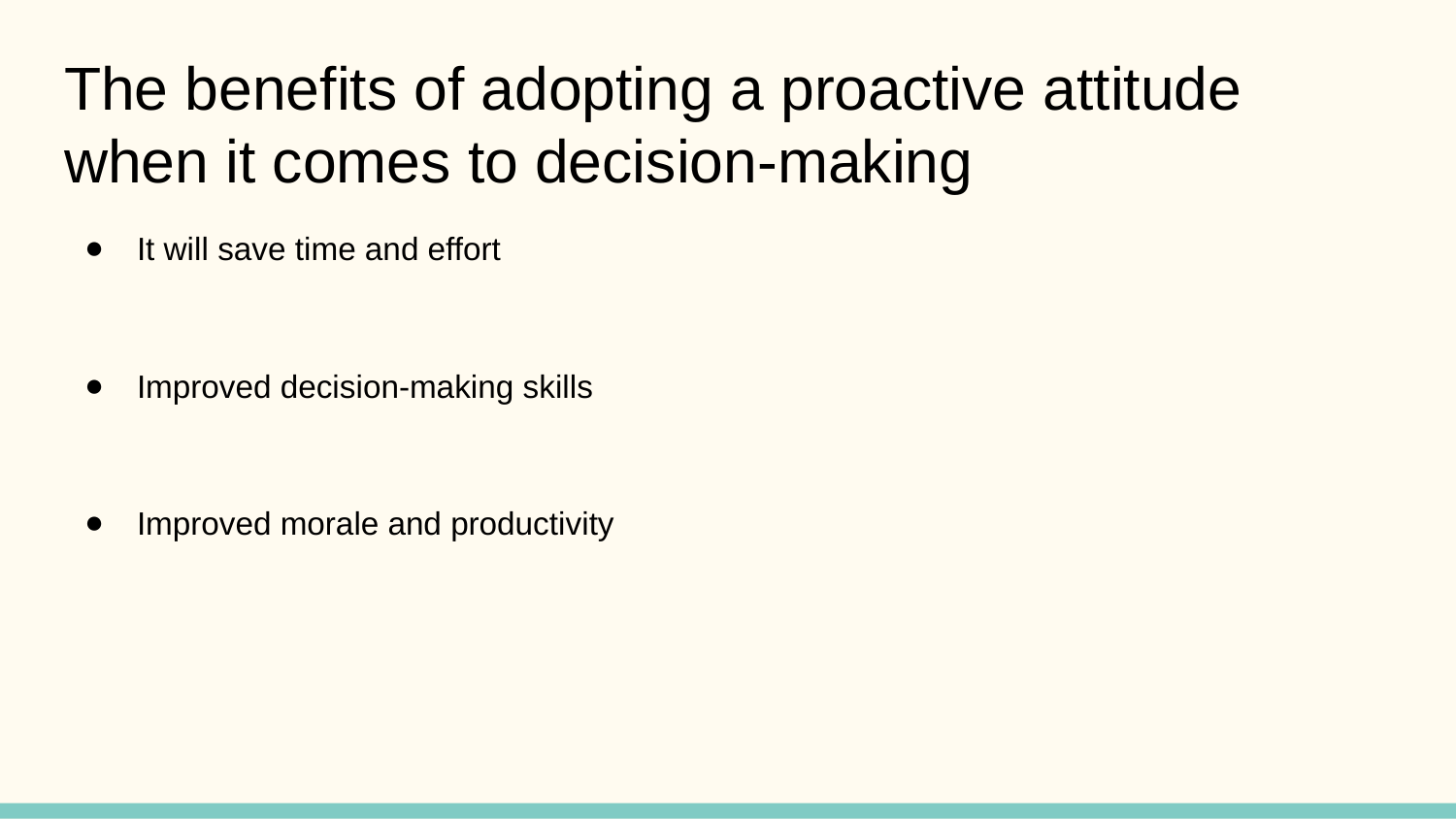

# The benefits of adopting a proactive attitude when it comes to decision-making
It will save time and effort

Improved decision-making skills

Improved morale and productivity